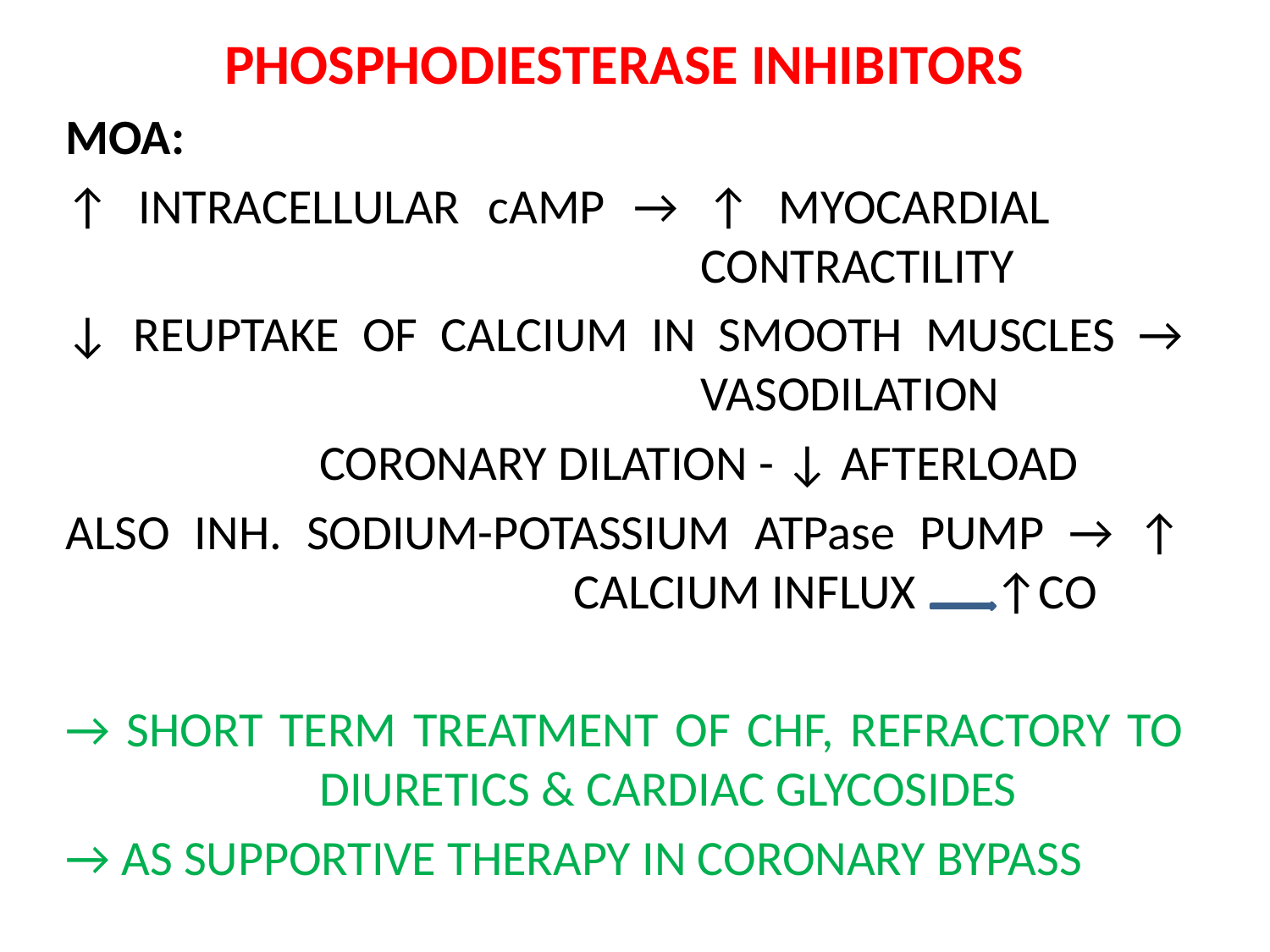

PHOSPHODIESTERASE INHIBITORS
MOA:
↑ INTRACELLULAR cAMP → ↑ MYOCARDIAL 						CONTRACTILITY
↓ REUPTAKE OF CALCIUM IN SMOOTH MUSCLES → 					VASODILATION
		CORONARY DILATION - ↓ AFTERLOAD
ALSO INH. SODIUM-POTASSIUM ATPase PUMP → ↑ 				CALCIUM INFLUX       ↑CO

→ SHORT TERM TREATMENT OF CHF, REFRACTORY TO 		DIURETICS & CARDIAC GLYCOSIDES
→ AS SUPPORTIVE THERAPY IN CORONARY BYPASS